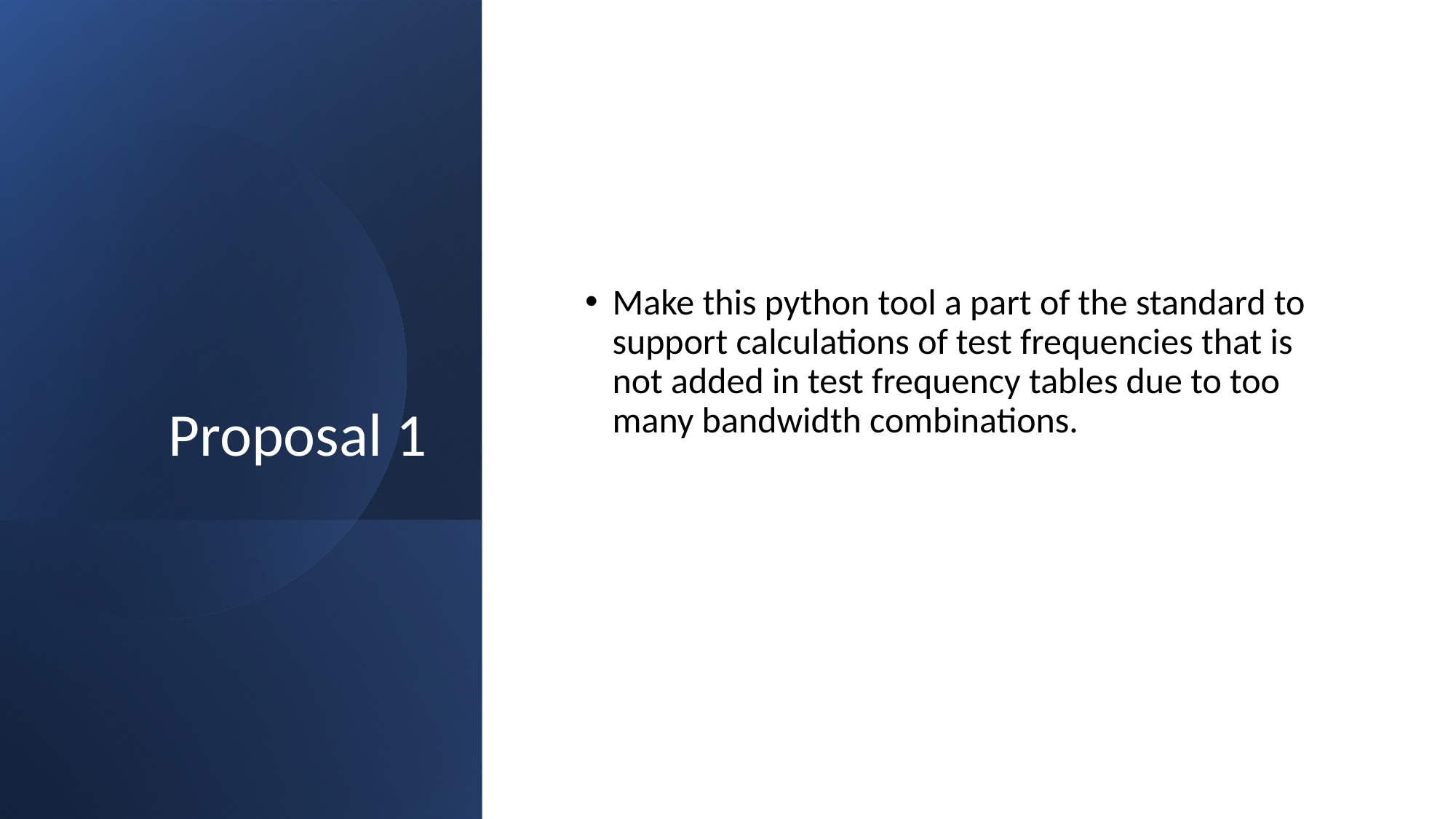

# Proposal 1

Make this python tool a part of the standard to support calculations of test frequencies that is not added in test frequency tables due to too many bandwidth combinations.